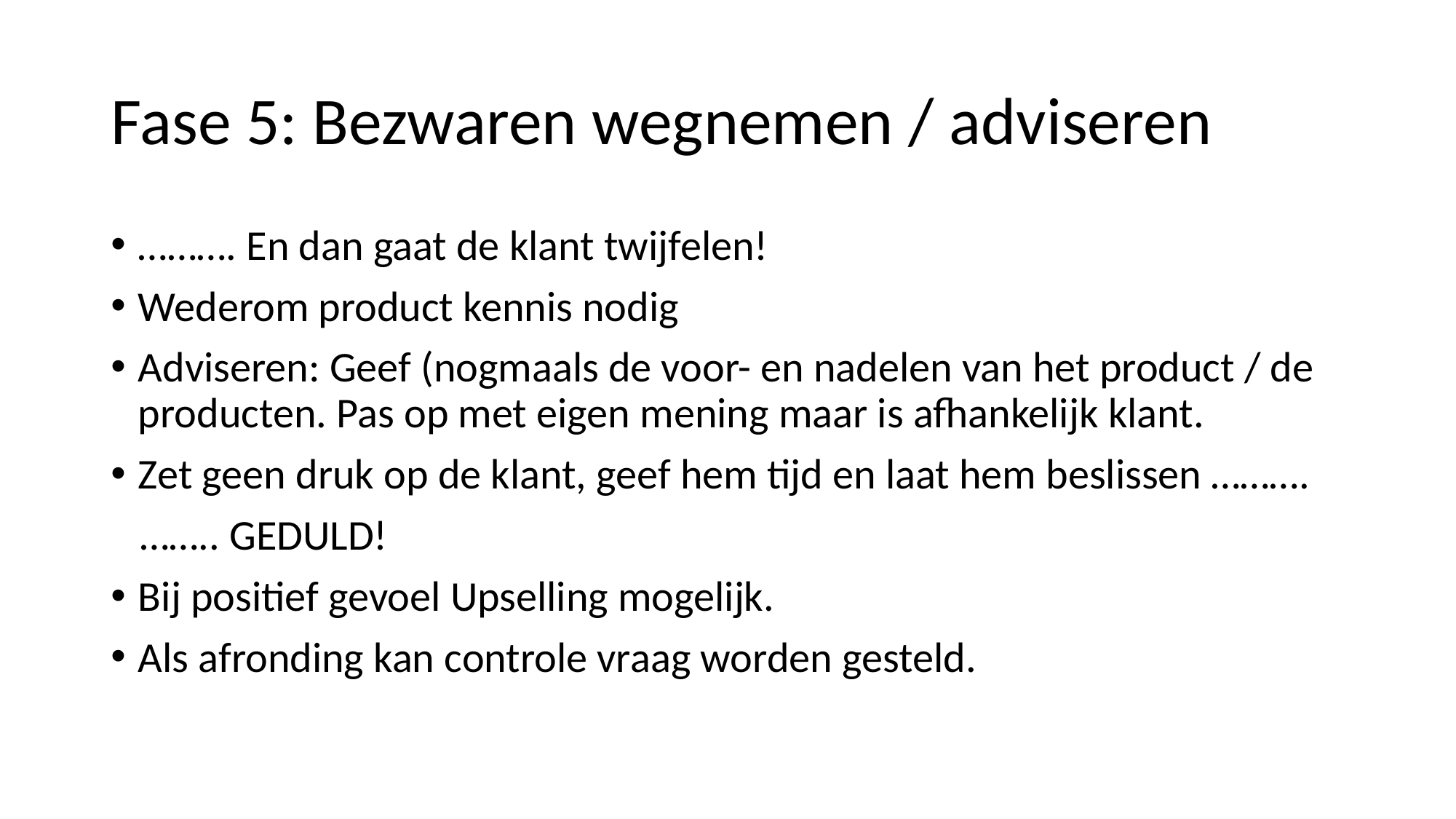

# Fase 5: Bezwaren wegnemen / adviseren
………. En dan gaat de klant twijfelen!
Wederom product kennis nodig
Adviseren: Geef (nogmaals de voor- en nadelen van het product / de producten. Pas op met eigen mening maar is afhankelijk klant.
Zet geen druk op de klant, geef hem tijd en laat hem beslissen ……….
   …….. GEDULD!
Bij positief gevoel Upselling mogelijk.
Als afronding kan controle vraag worden gesteld.